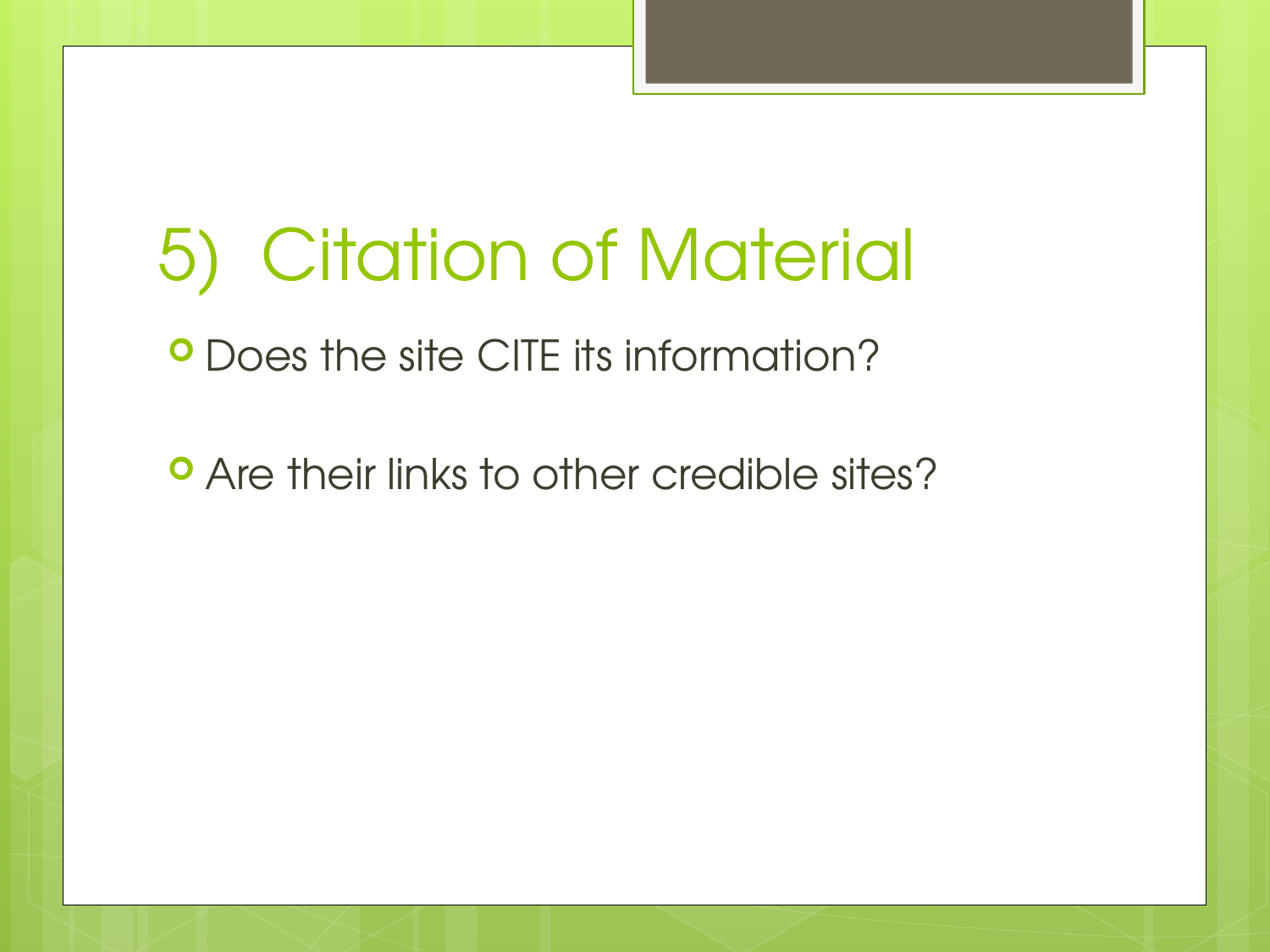

# 5)  Citation of Material
Does the site CITE its information?

Are their links to other credible sites?